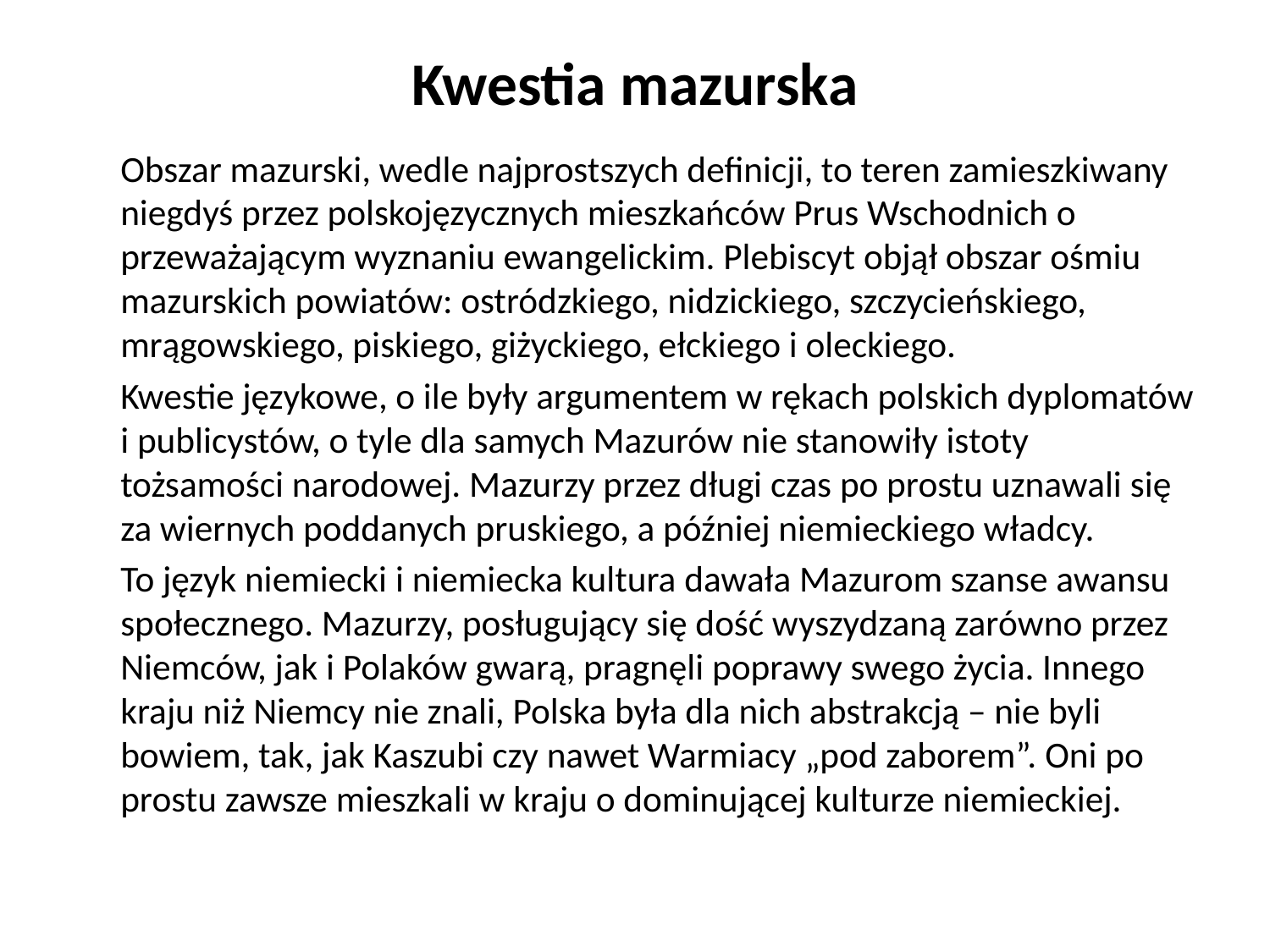

# Kwestia mazurska
	Obszar mazurski, wedle najprostszych definicji, to teren zamieszkiwany niegdyś przez polskojęzycznych mieszkańców Prus Wschodnich o przeważającym wyznaniu ewangelickim. Plebiscyt objął obszar ośmiu mazurskich powiatów: ostródzkiego, nidzickiego, szczycieńskiego, mrągowskiego, piskiego, giżyckiego, ełckiego i oleckiego.
	Kwestie językowe, o ile były argumentem w rękach polskich dyplomatów i publicystów, o tyle dla samych Mazurów nie stanowiły istoty tożsamości narodowej. Mazurzy przez długi czas po prostu uznawali się za wiernych poddanych pruskiego, a później niemieckiego władcy.
	To język niemiecki i niemiecka kultura dawała Mazurom szanse awansu społecznego. Mazurzy, posługujący się dość wyszydzaną zarówno przez Niemców, jak i Polaków gwarą, pragnęli poprawy swego życia. Innego kraju niż Niemcy nie znali, Polska była dla nich abstrakcją – nie byli bowiem, tak, jak Kaszubi czy nawet Warmiacy „pod zaborem”. Oni po prostu zawsze mieszkali w kraju o dominującej kulturze niemieckiej.